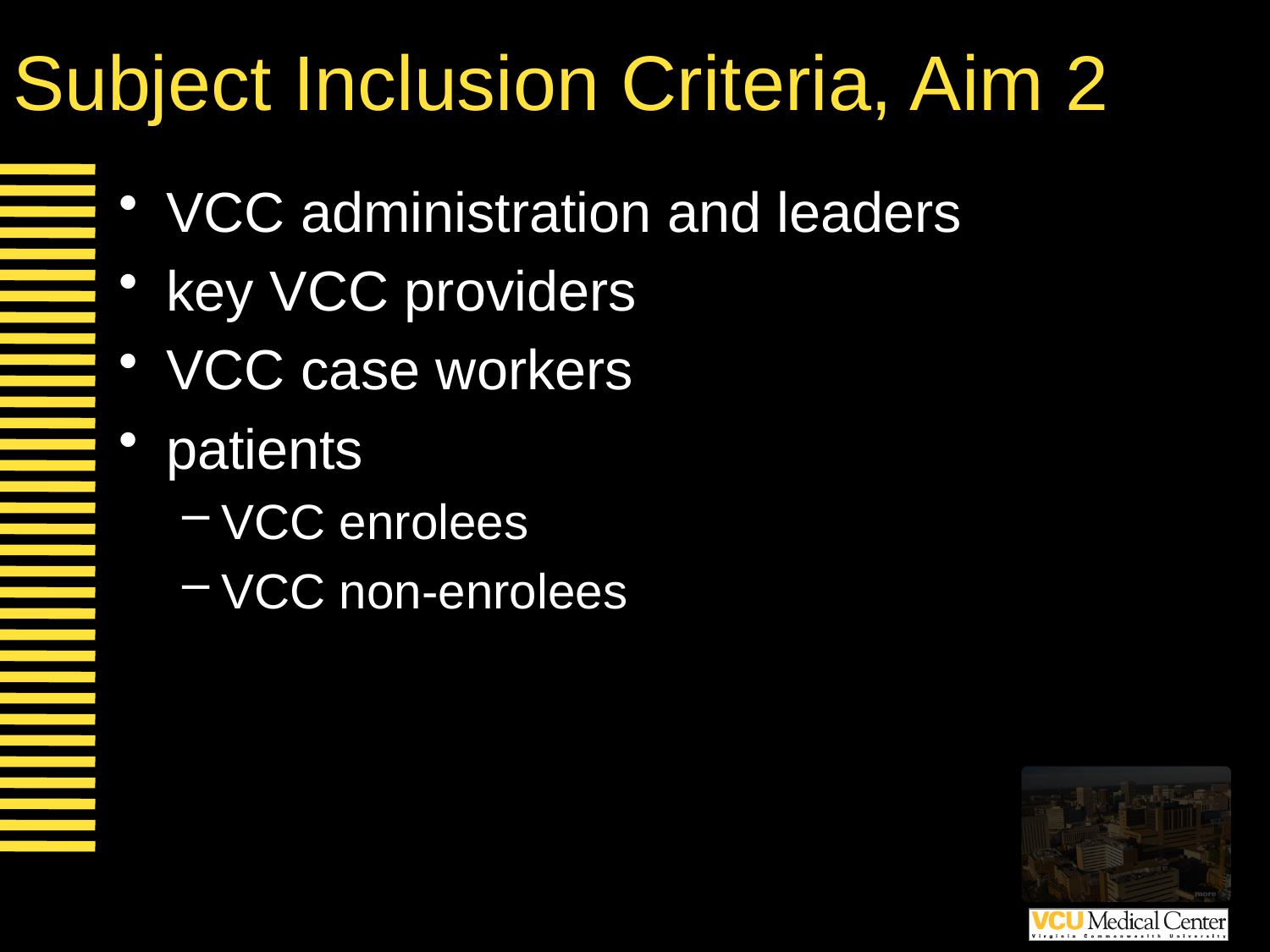

# Subject Inclusion Criteria, Aim 2
VCC administration and leaders
key VCC providers
VCC case workers
patients
VCC enrolees
VCC non-enrolees